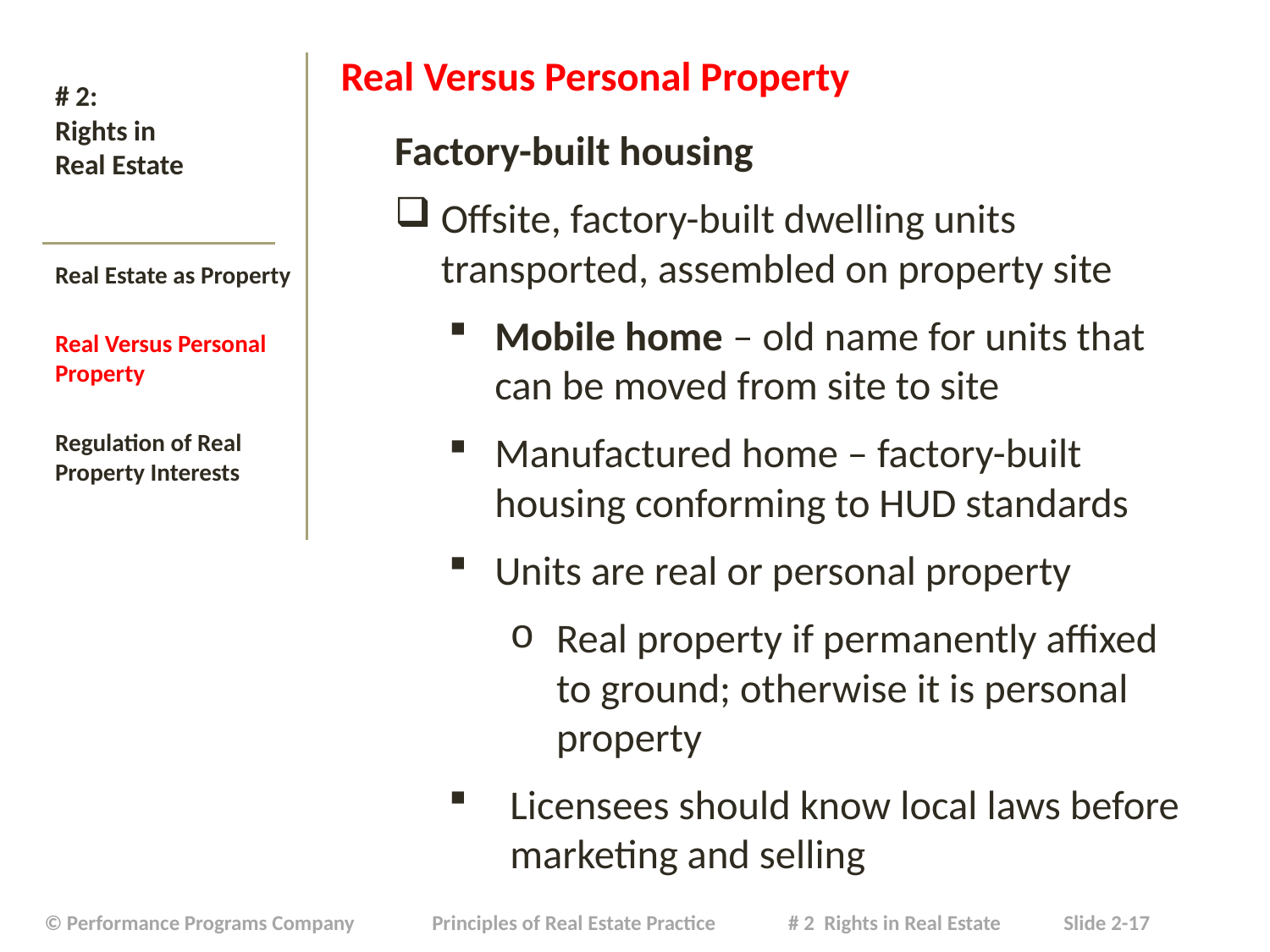

Real Versus Personal Property

Factory-built housing
Offsite, factory-built dwelling units transported, assembled on property site
Mobile home – old name for units that can be moved from site to site
Manufactured home – factory-built housing conforming to HUD standards
Units are real or personal property
Real property if permanently affixed to ground; otherwise it is personal property
Licensees should know local laws before marketing and selling

# # 2: Rights in Real Estate

Real Estate as Property

Real Versus Personal Property

Regulation of Real Property Interests

| © Performance Programs Company Principles of Real Estate Practice # 2 Rights in Real Estate Slide 2-17 |
| --- |